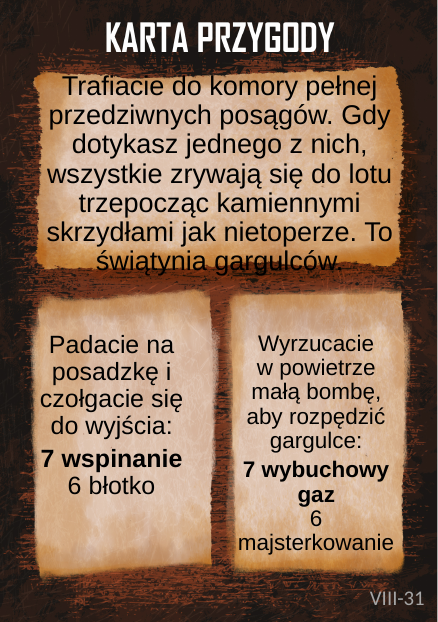

# Trafiacie do komory pełnej przedziwnych posągów. Gdy dotykasz jednego z nich, wszystkie zrywają się do lotu trzepocząc kamiennymi skrzydłami jak nietoperze. To świątynia gargulców.
Padacie na posadzkę i czołgacie się do wyjścia:
7 wspinanie
6 błotko
Wyrzucacie
w powietrze małą bombę, aby rozpędzić gargulce:
7 wybuchowy gaz
6 majsterkowanie
VIII-31